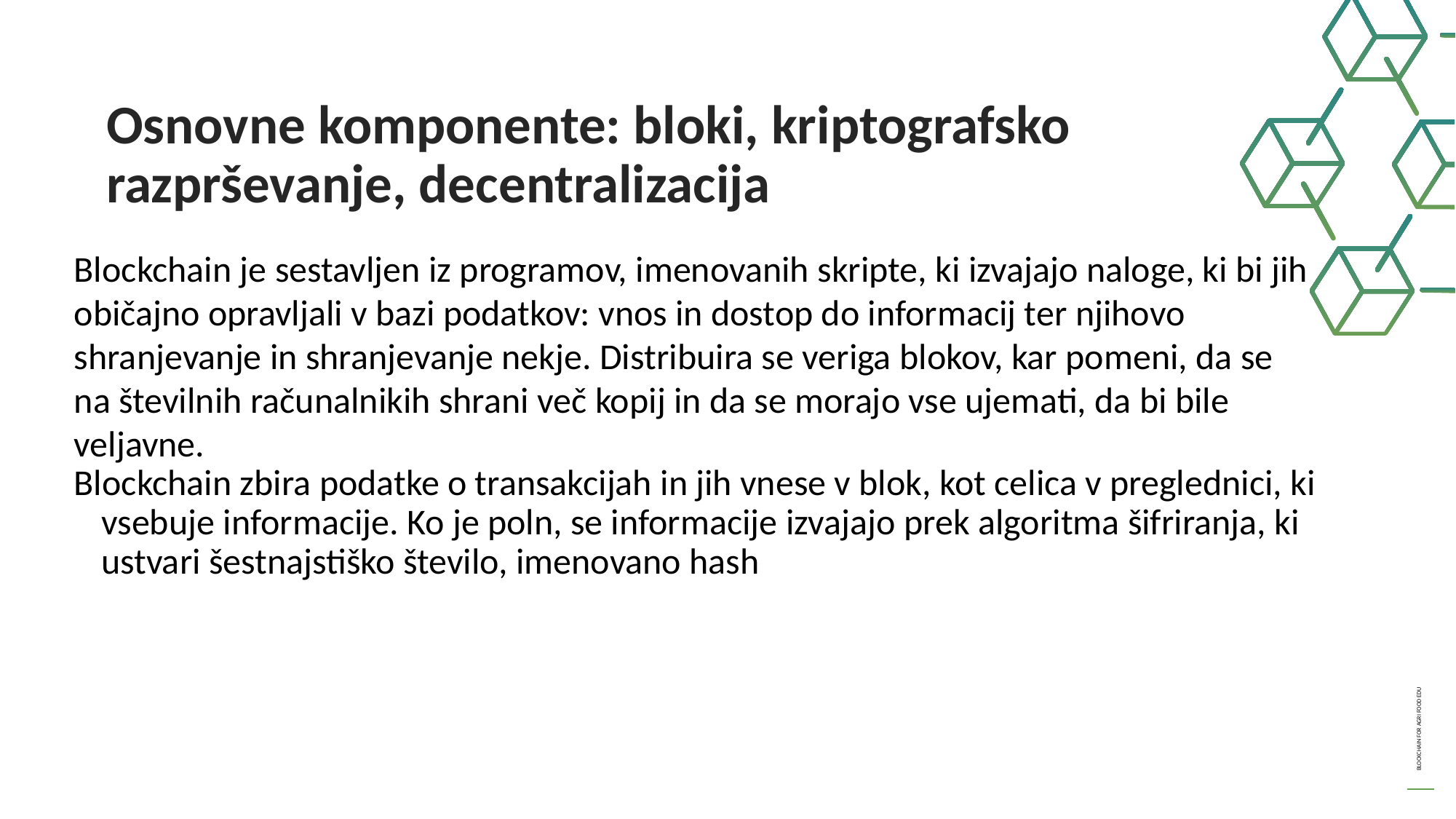

Osnovne komponente: bloki, kriptografsko razprševanje, decentralizacija
Blockchain je sestavljen iz programov, imenovanih skripte, ki izvajajo naloge, ki bi jih običajno opravljali v bazi podatkov: vnos in dostop do informacij ter njihovo shranjevanje in shranjevanje nekje. Distribuira se veriga blokov, kar pomeni, da se na številnih računalnikih shrani več kopij in da se morajo vse ujemati, da bi bile veljavne.
Blockchain zbira podatke o transakcijah in jih vnese v blok, kot celica v preglednici, ki vsebuje informacije. Ko je poln, se informacije izvajajo prek algoritma šifriranja, ki ustvari šestnajstiško število, imenovano hash